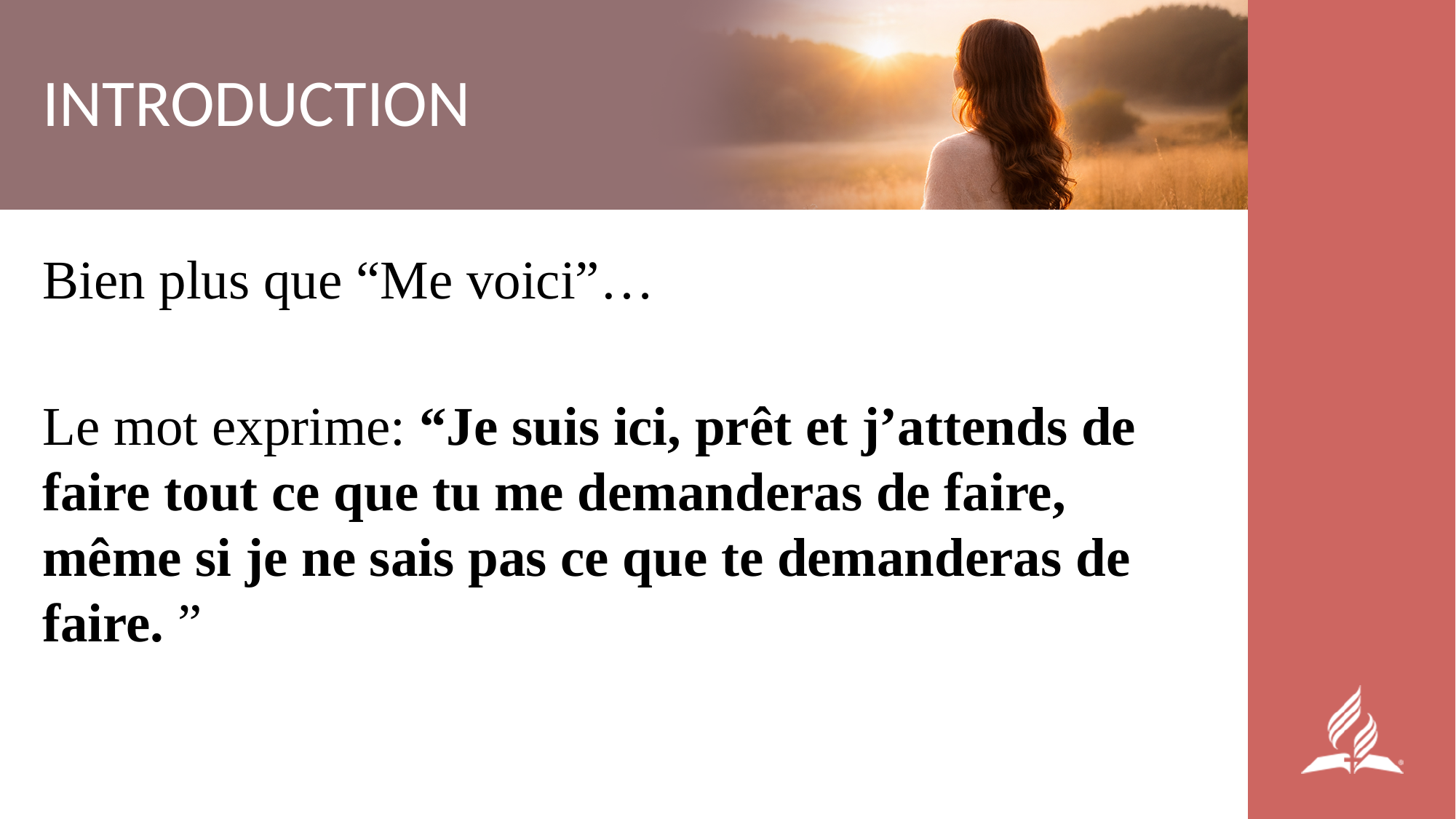

# INTRODUCTION
Bien plus que “Me voici”…
Le mot exprime: “Je suis ici, prêt et j’attends de faire tout ce que tu me demanderas de faire, même si je ne sais pas ce que te demanderas de faire. ”